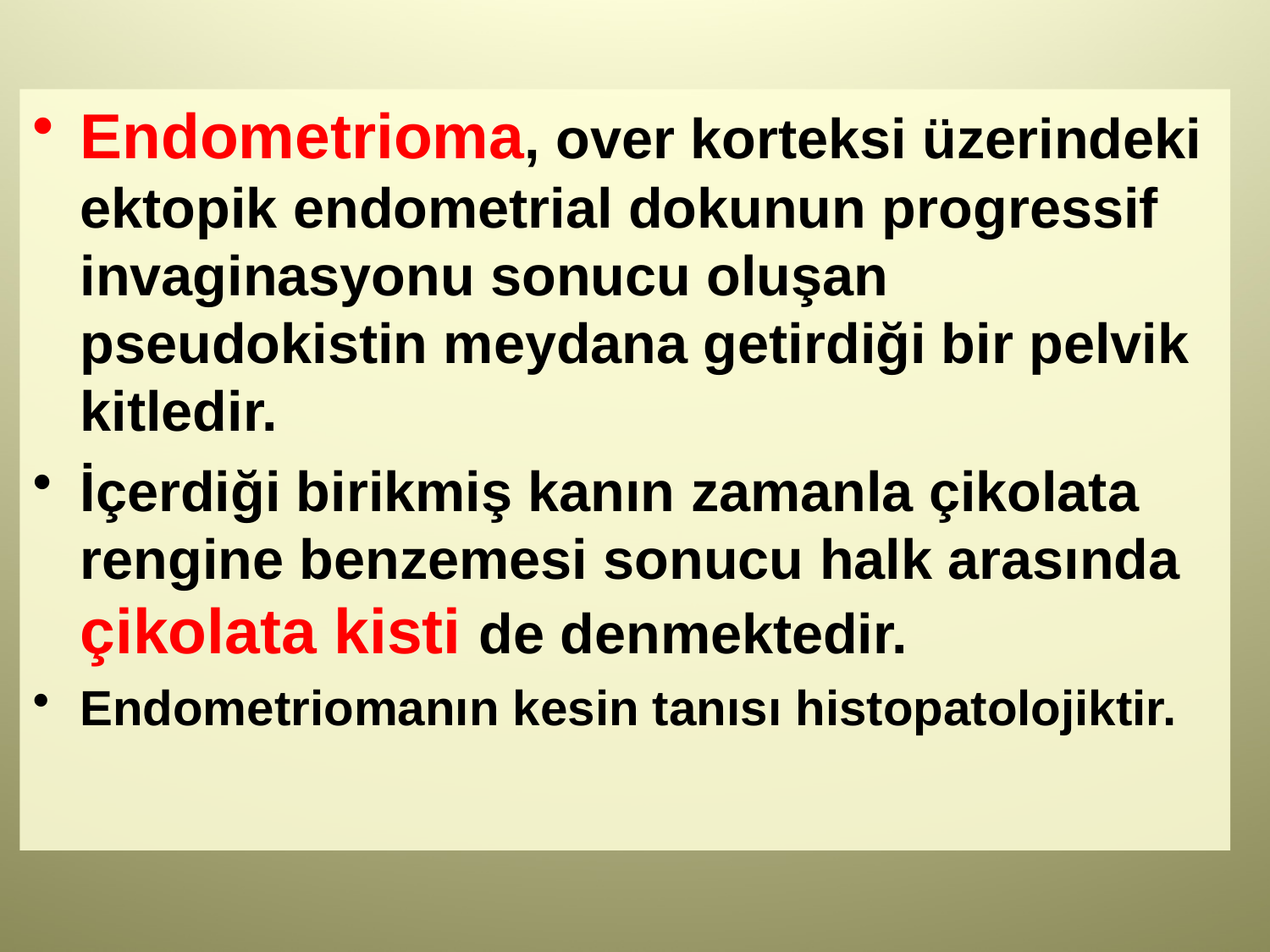

Endometrioma, over korteksi üzerindeki ektopik endometrial dokunun progressif invaginasyonu sonucu oluşan pseudokistin meydana getirdiği bir pelvik kitledir.
İçerdiği birikmiş kanın zamanla çikolata rengine benzemesi sonucu halk arasında çikolata kisti de denmektedir.
Endometriomanın kesin tanısı histopatolojiktir.